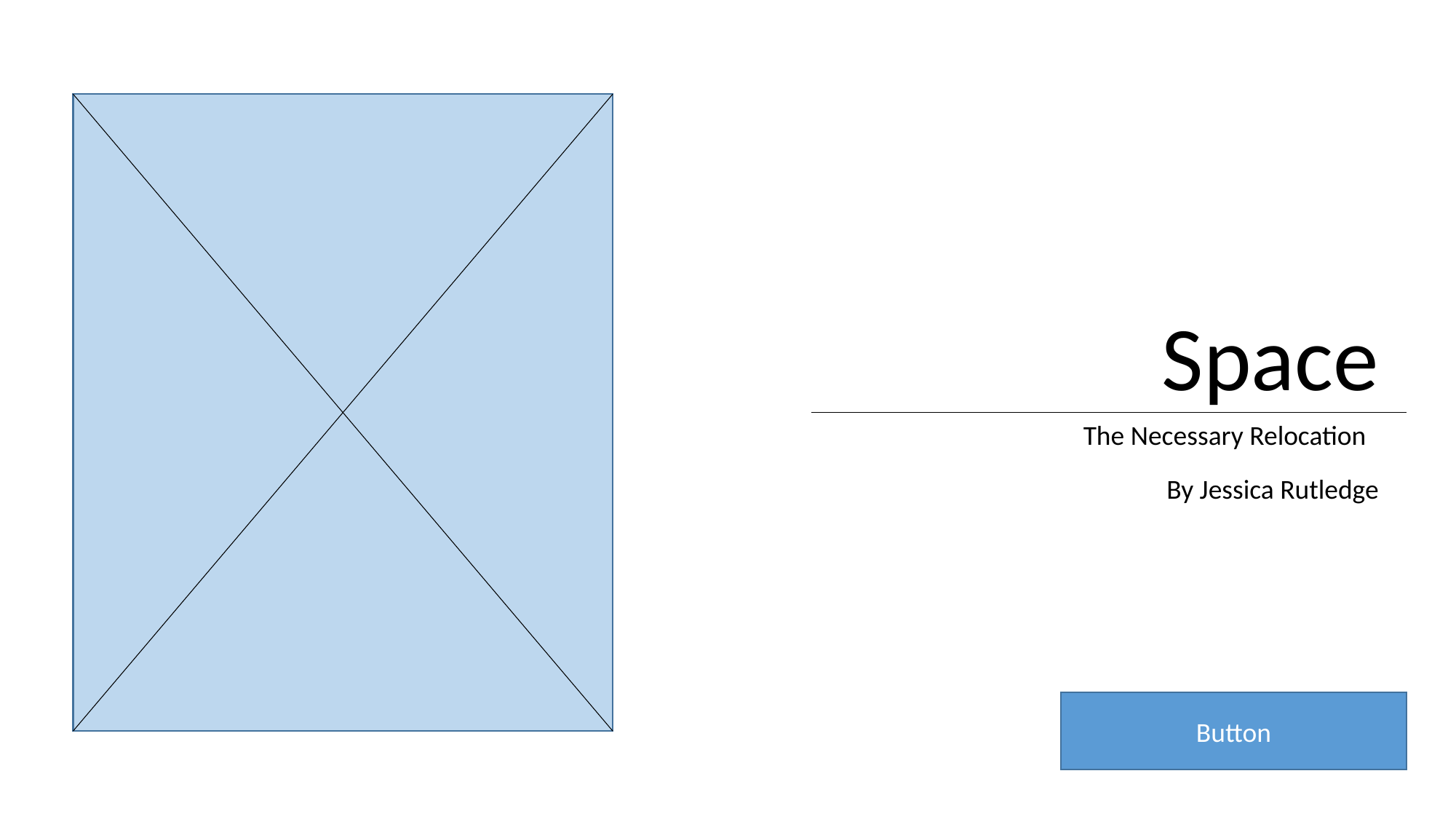

Space
The Necessary Relocation
By Jessica Rutledge
Button